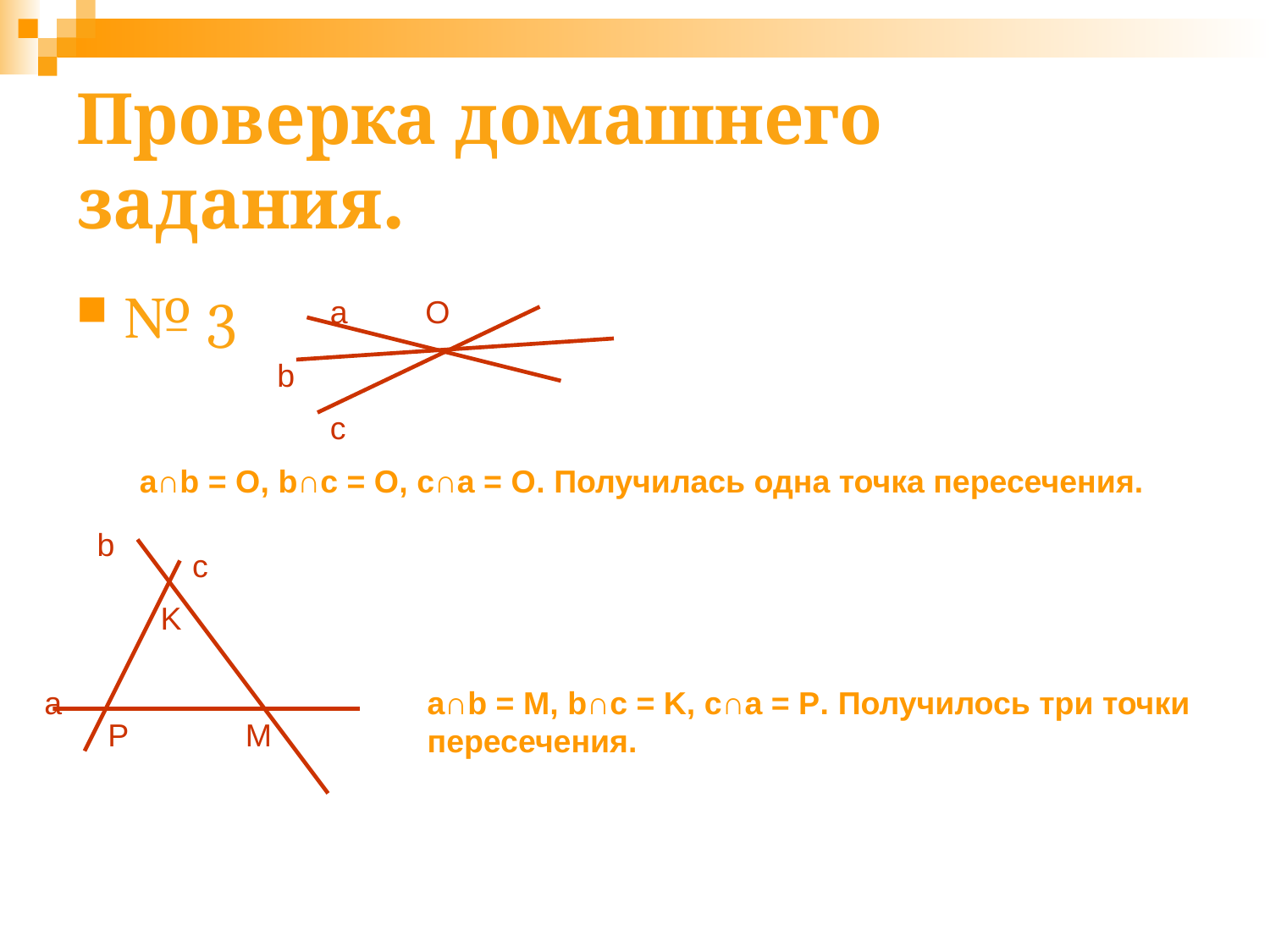

# Проверка домашнего задания.
№ 3

a
О

b
c
a∩b = O, b∩c = O, c∩a = O. Получилась одна точка пересечения.
b

c

K
a
a∩b = M, b∩c = K, c∩a = P. Получилось три точки
пересечения.

P
M